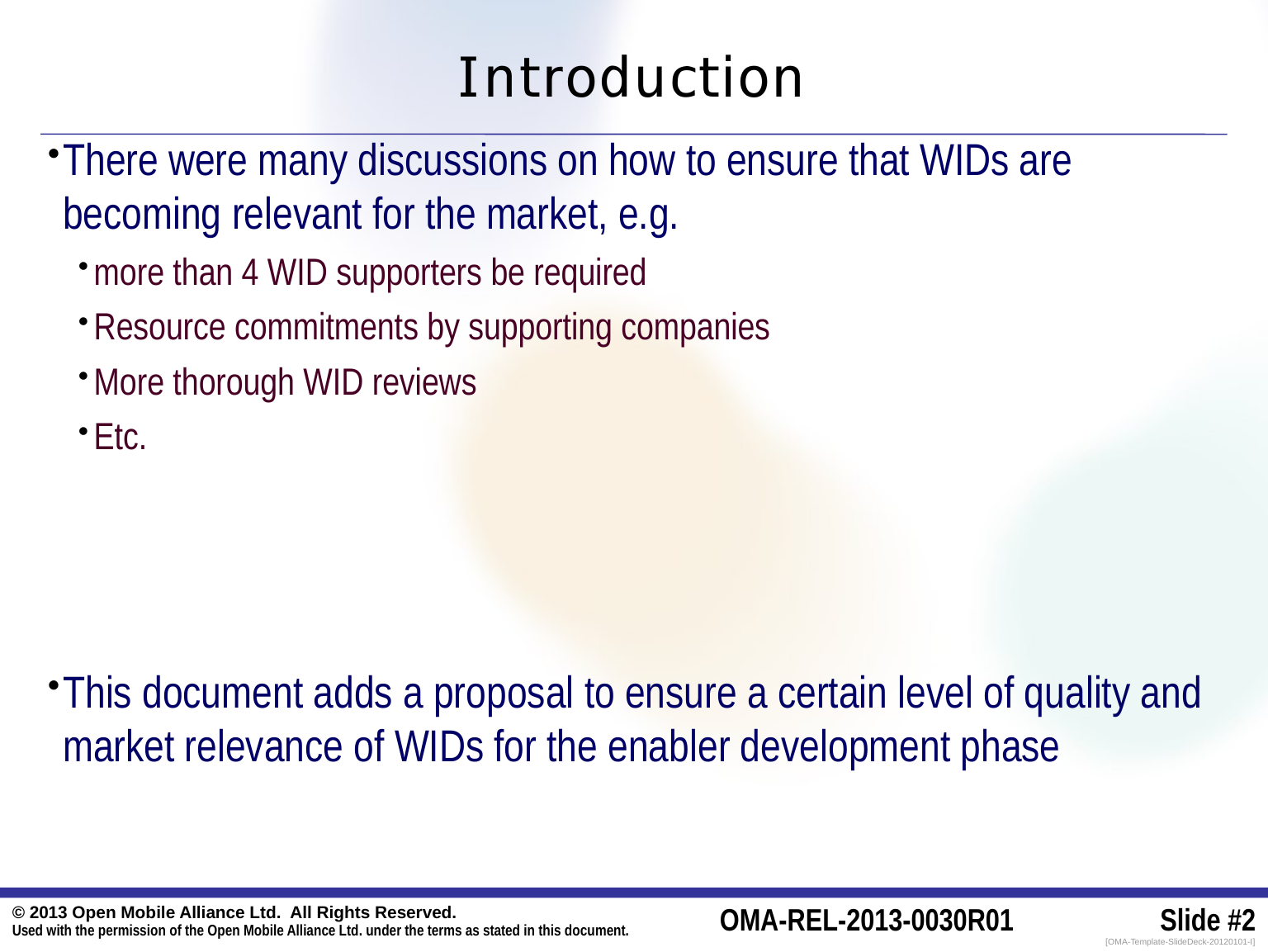

# Introduction
There were many discussions on how to ensure that WIDs are becoming relevant for the market, e.g.
more than 4 WID supporters be required
Resource commitments by supporting companies
More thorough WID reviews
Etc.

This document adds a proposal to ensure a certain level of quality and market relevance of WIDs for the enabler development phase